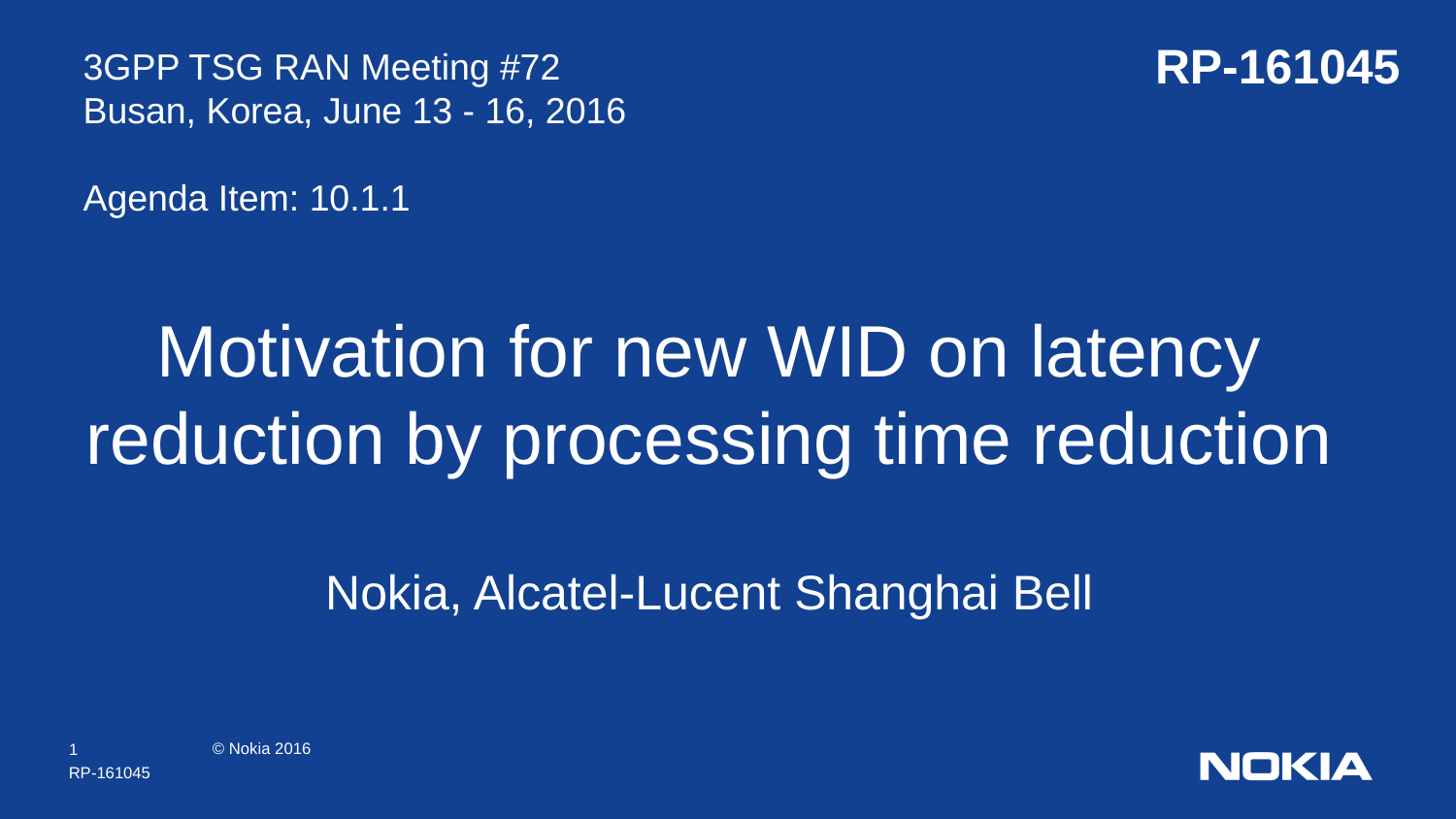

RP-161045
3GPP TSG RAN Meeting #72
Busan, Korea, June 13 - 16, 2016

Agenda Item: 10.1.1
Motivation for new WID on latency reduction by processing time reduction

Nokia, Alcatel-Lucent Shanghai Bell
RP-161045